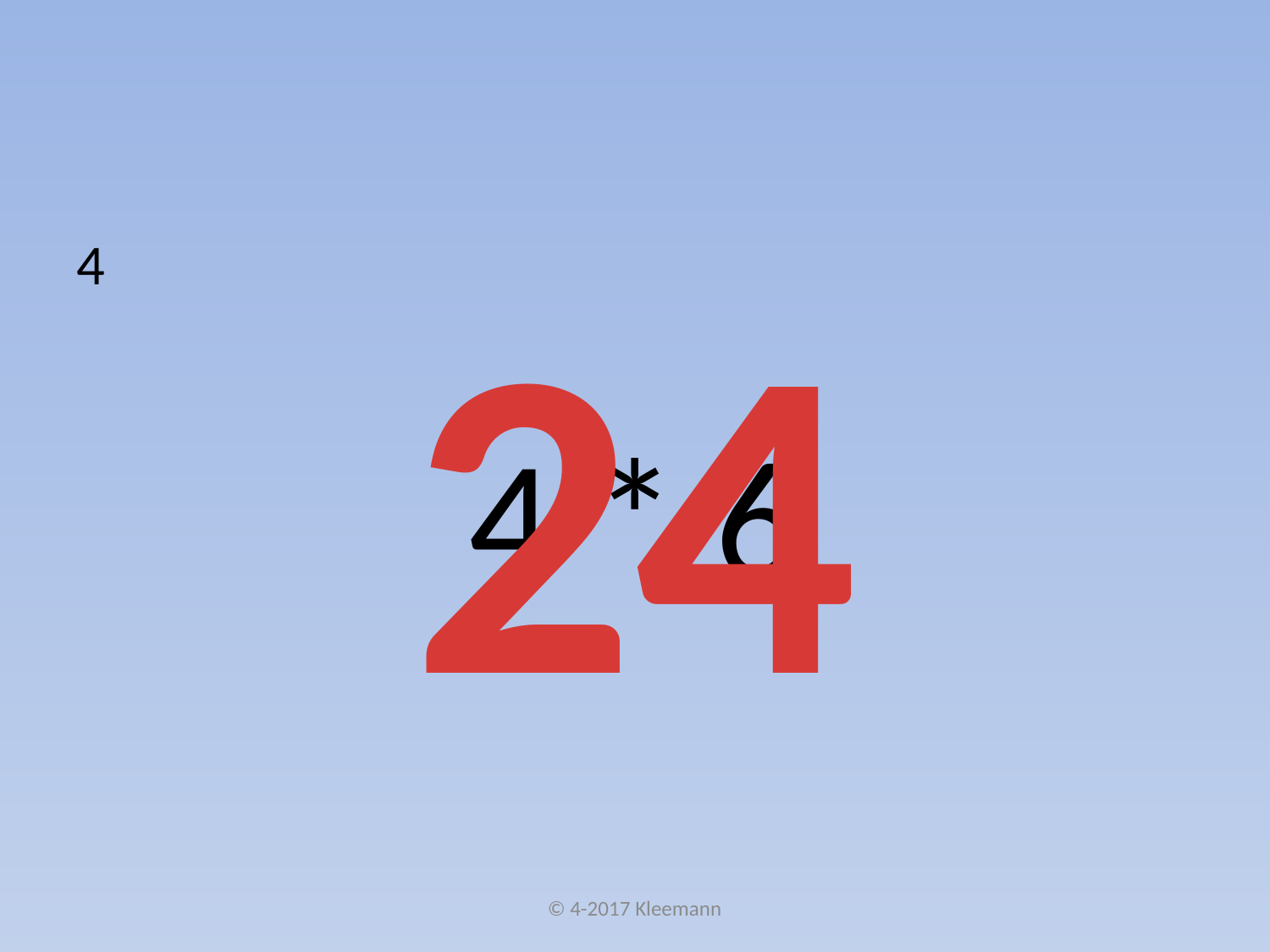

#
4

4 * 6
24
© 4-2017 Kleemann